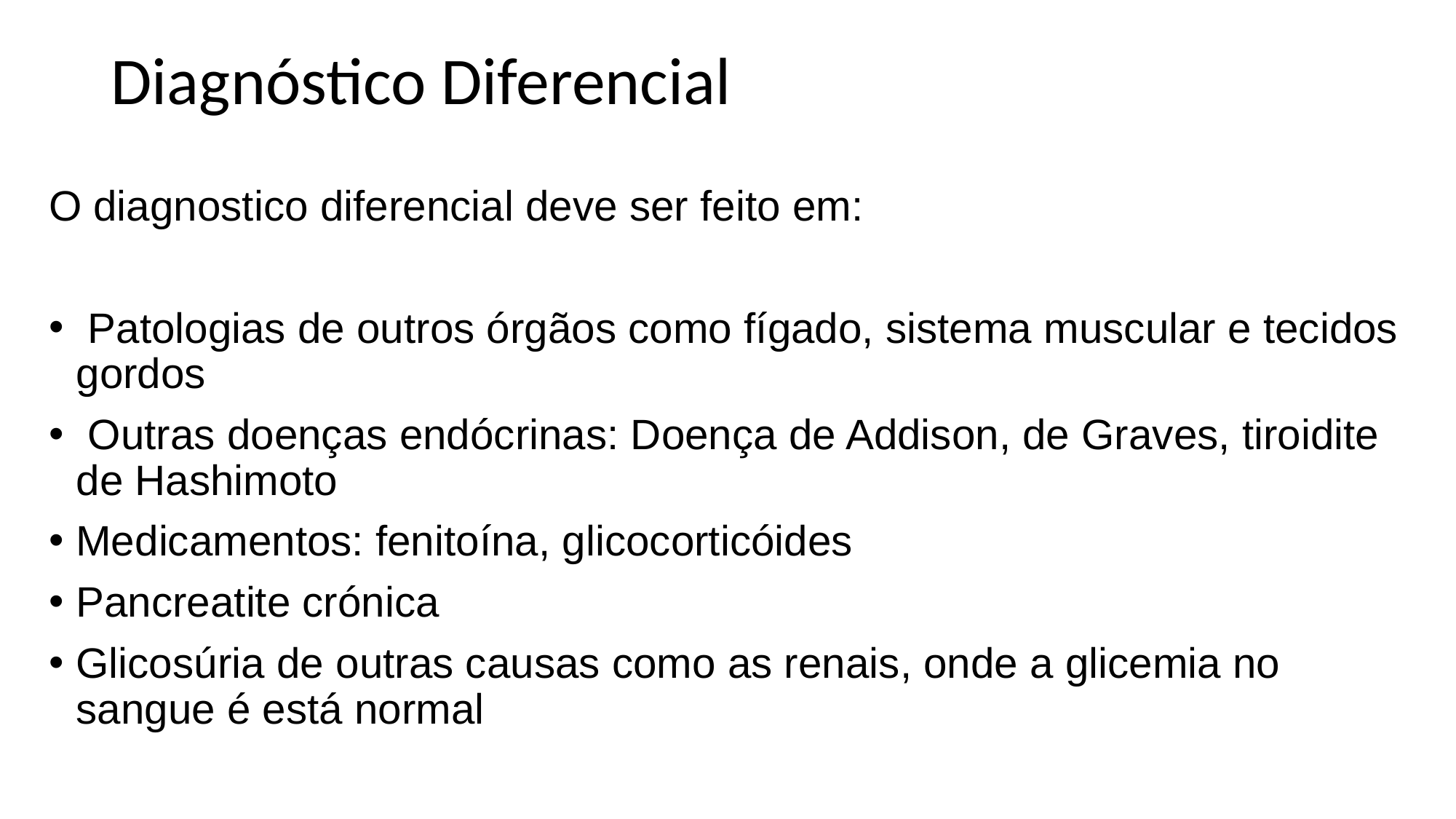

# Diagnóstico Diferencial
O diagnostico diferencial deve ser feito em:

 Patologias de outros órgãos como fígado, sistema muscular e tecidos gordos
 Outras doenças endócrinas: Doença de Addison, de Graves, tiroidite de Hashimoto
Medicamentos: fenitoína, glicocorticóides
Pancreatite crónica
Glicosúria de outras causas como as renais, onde a glicemia no sangue é está normal